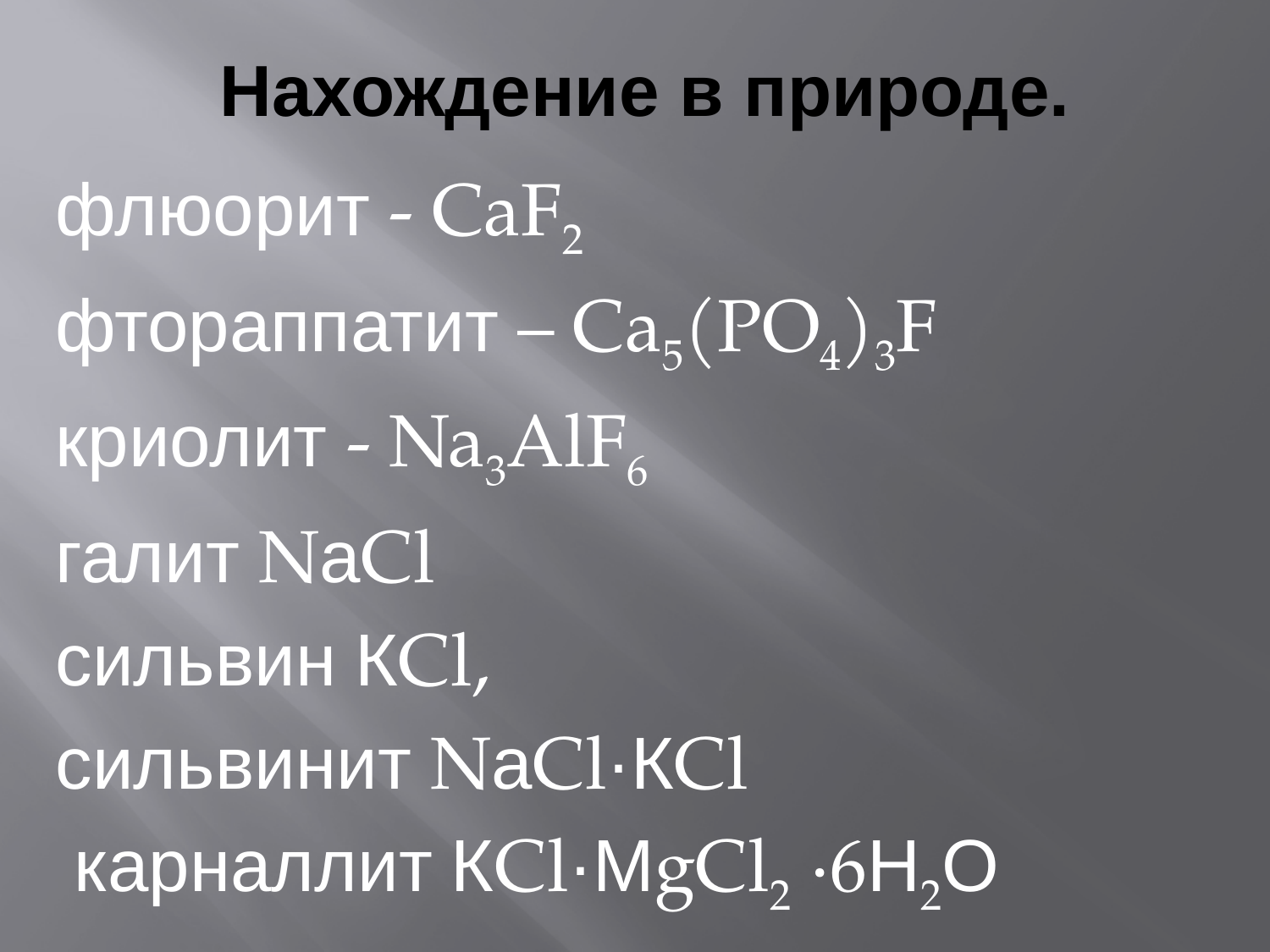

# Нахождение в природе.
флюорит - CaF2
фтораппатит – Ca5(PO4)3F
криолит - Na3AlF6
галит NаCl
сильвин КCl,
сильвинит NаCl·КCl
 карналлит КCl·МgCl2 ·6Н2О